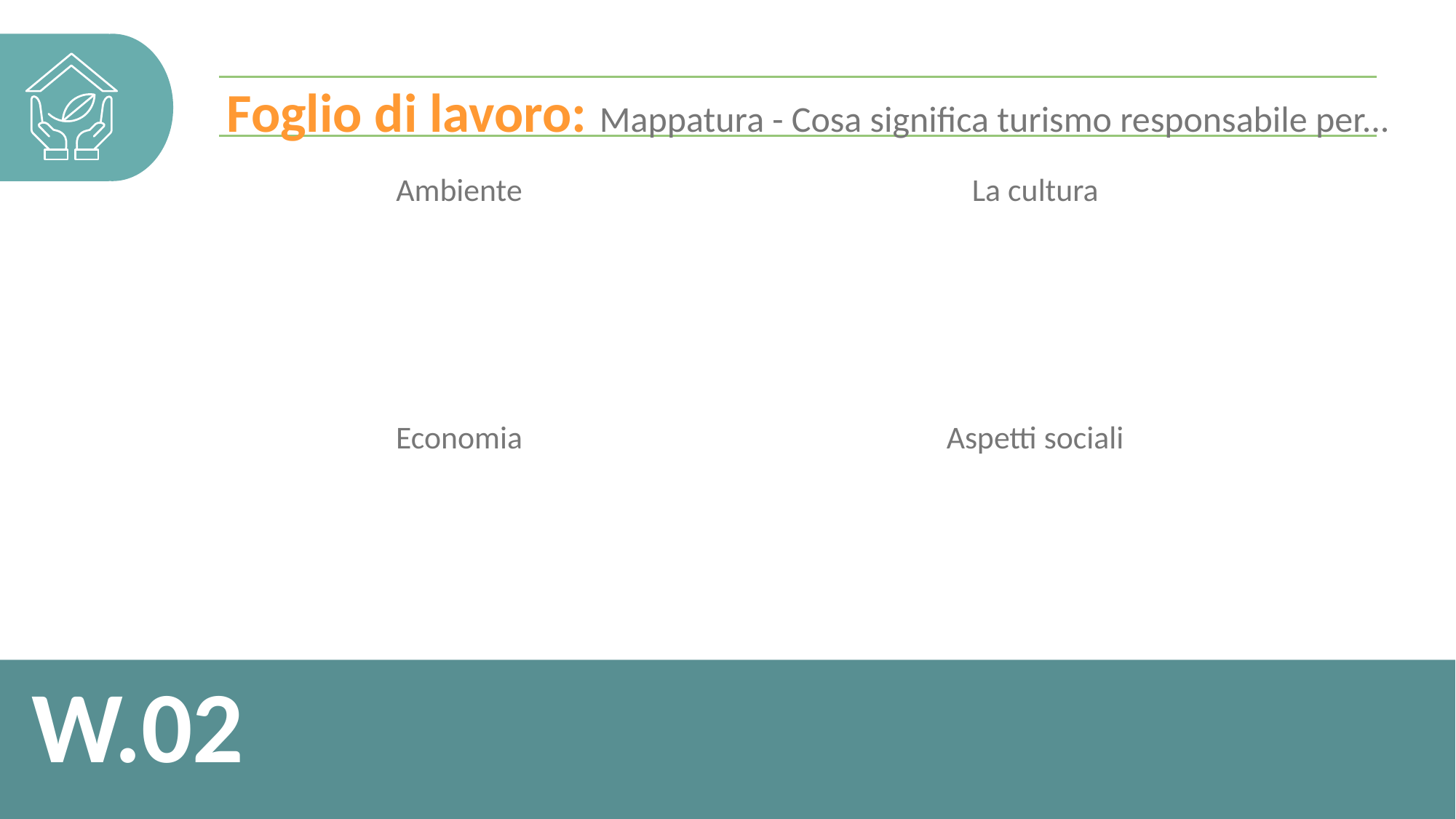

Foglio di lavoro: Mappatura - Cosa significa turismo responsabile per...

| Ambiente | La cultura |
| --- | --- |
| Economia | Aspetti sociali |

W.02
2